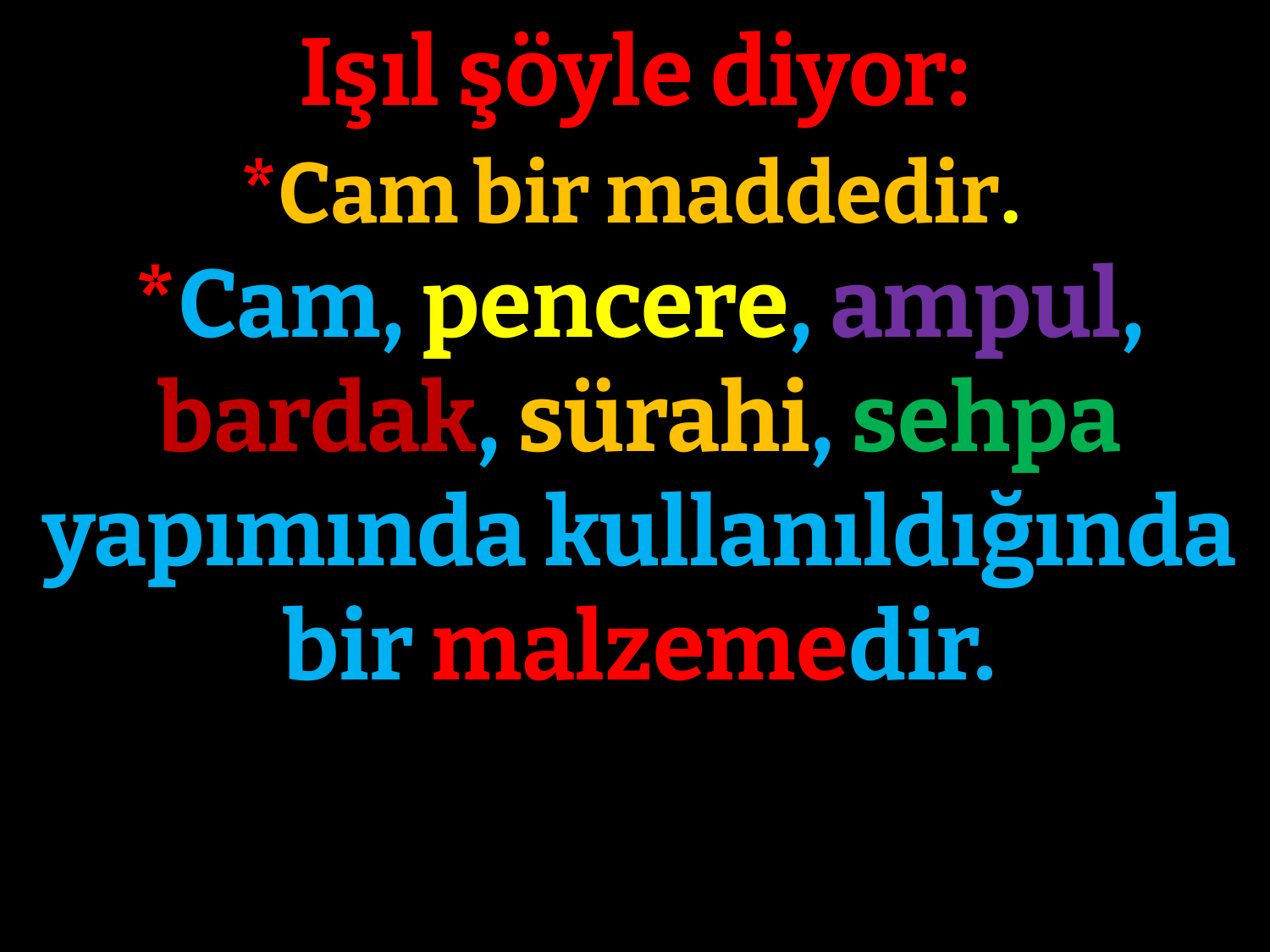

Işıl şöyle diyor:
*Cam bir maddedir.
*Cam, pencere, ampul, bardak, sürahi, sehpa yapımında kullanıldığında bir malzemedir.
#